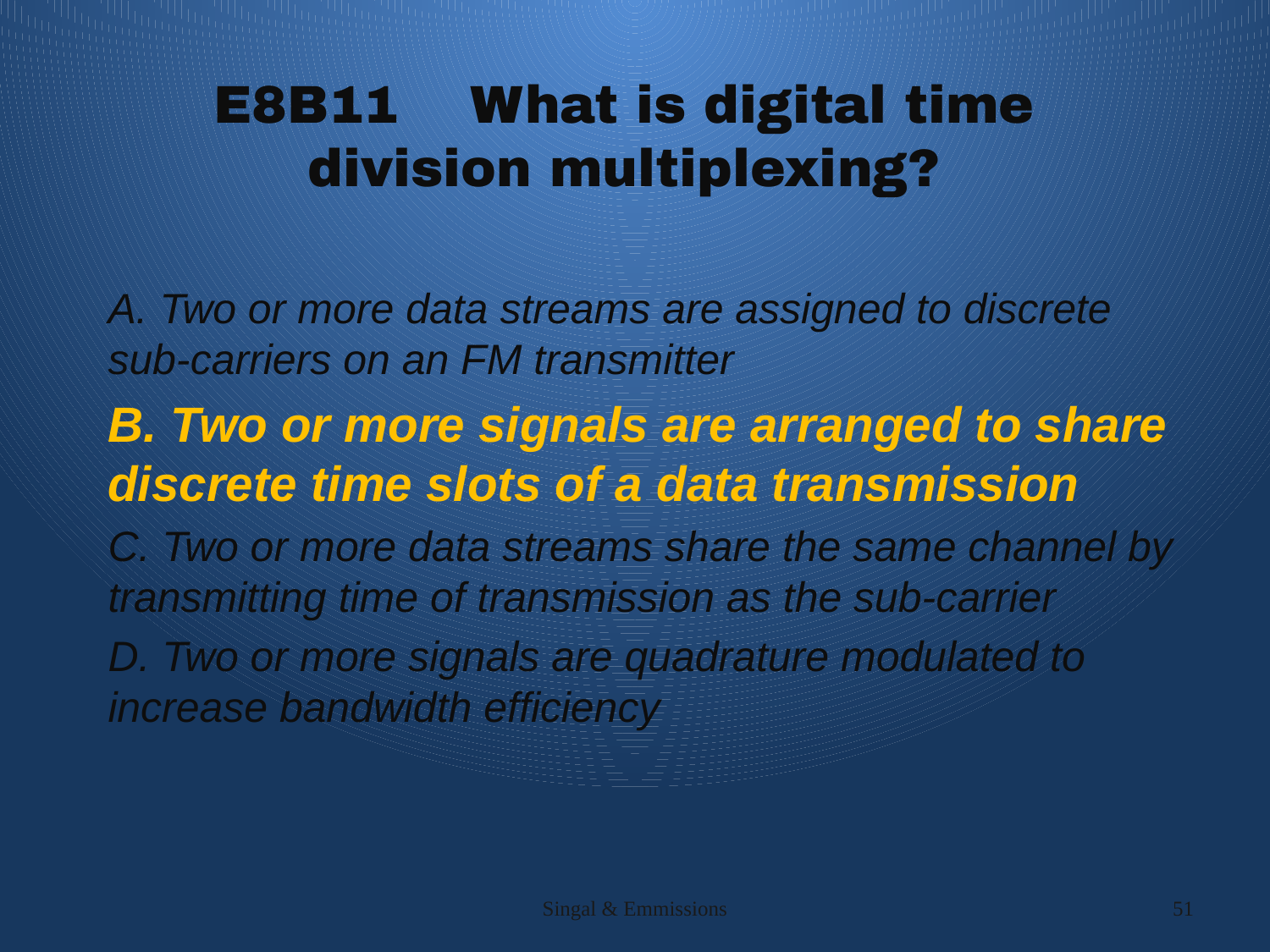

# E8B11    What is digital time division multiplexing?
A. Two or more data streams are assigned to discrete sub-carriers on an FM transmitter
B. Two or more signals are arranged to share discrete time slots of a data transmission
C. Two or more data streams share the same channel by transmitting time of transmission as the sub-carrier
D. Two or more signals are quadrature modulated to increase bandwidth efficiency
Singal & Emmissions
51